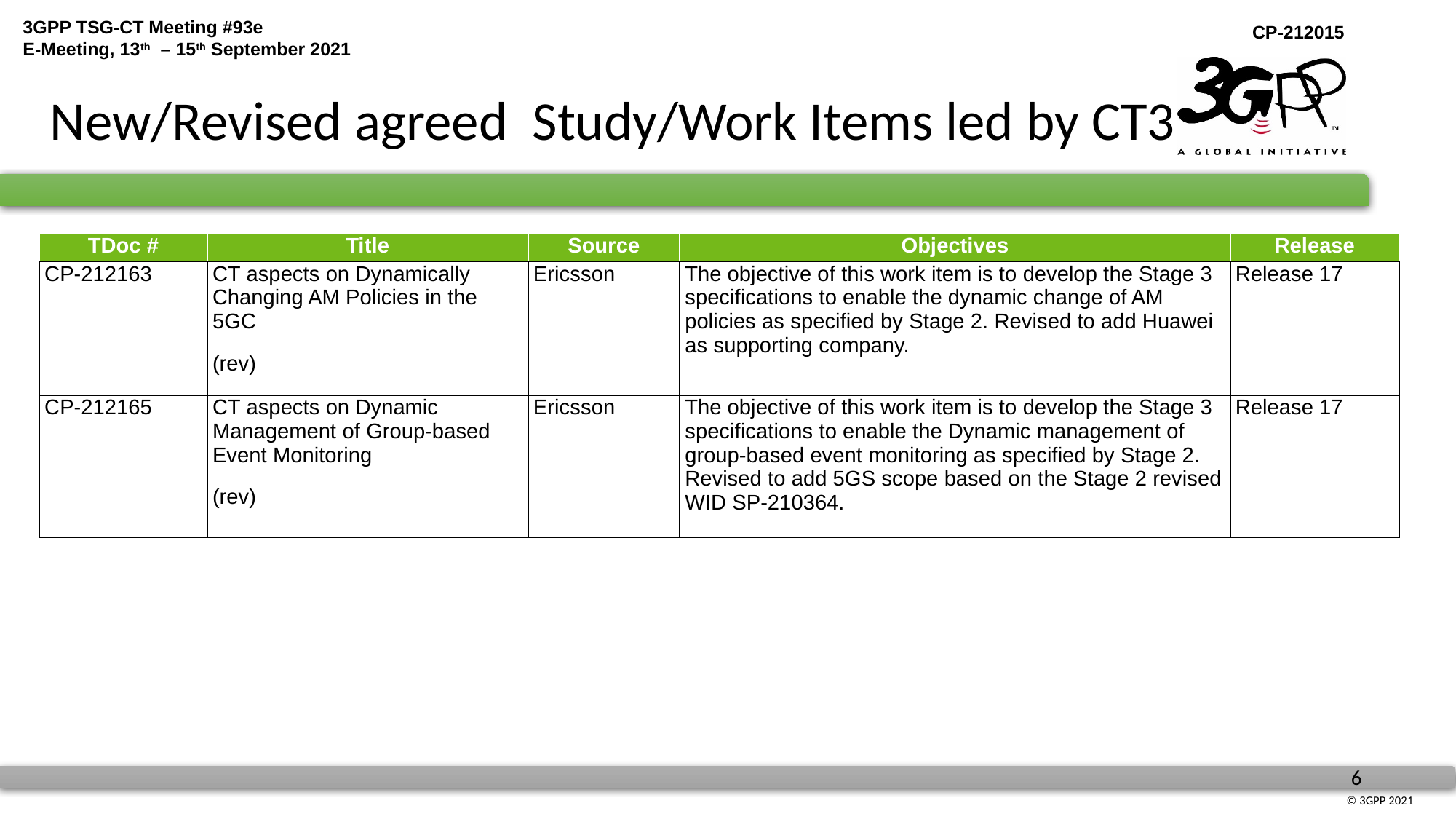

# New/Revised agreed  Study/Work Items led by CT3
| TDoc # | Title | Source | Objectives | Release |
| --- | --- | --- | --- | --- |
| CP-212163 | CT aspects on Dynamically Changing AM Policies in the 5GC (rev) | Ericsson | The objective of this work item is to develop the Stage 3 specifications to enable the dynamic change of AM policies as specified by Stage 2. Revised to add Huawei as supporting company. | Release 17 |
| CP-212165 | CT aspects on Dynamic Management of Group-based Event Monitoring (rev) | Ericsson | The objective of this work item is to develop the Stage 3 specifications to enable the Dynamic management of group-based event monitoring as specified by Stage 2. Revised to add 5GS scope based on the Stage 2 revised WID SP-210364. | Release 17 |